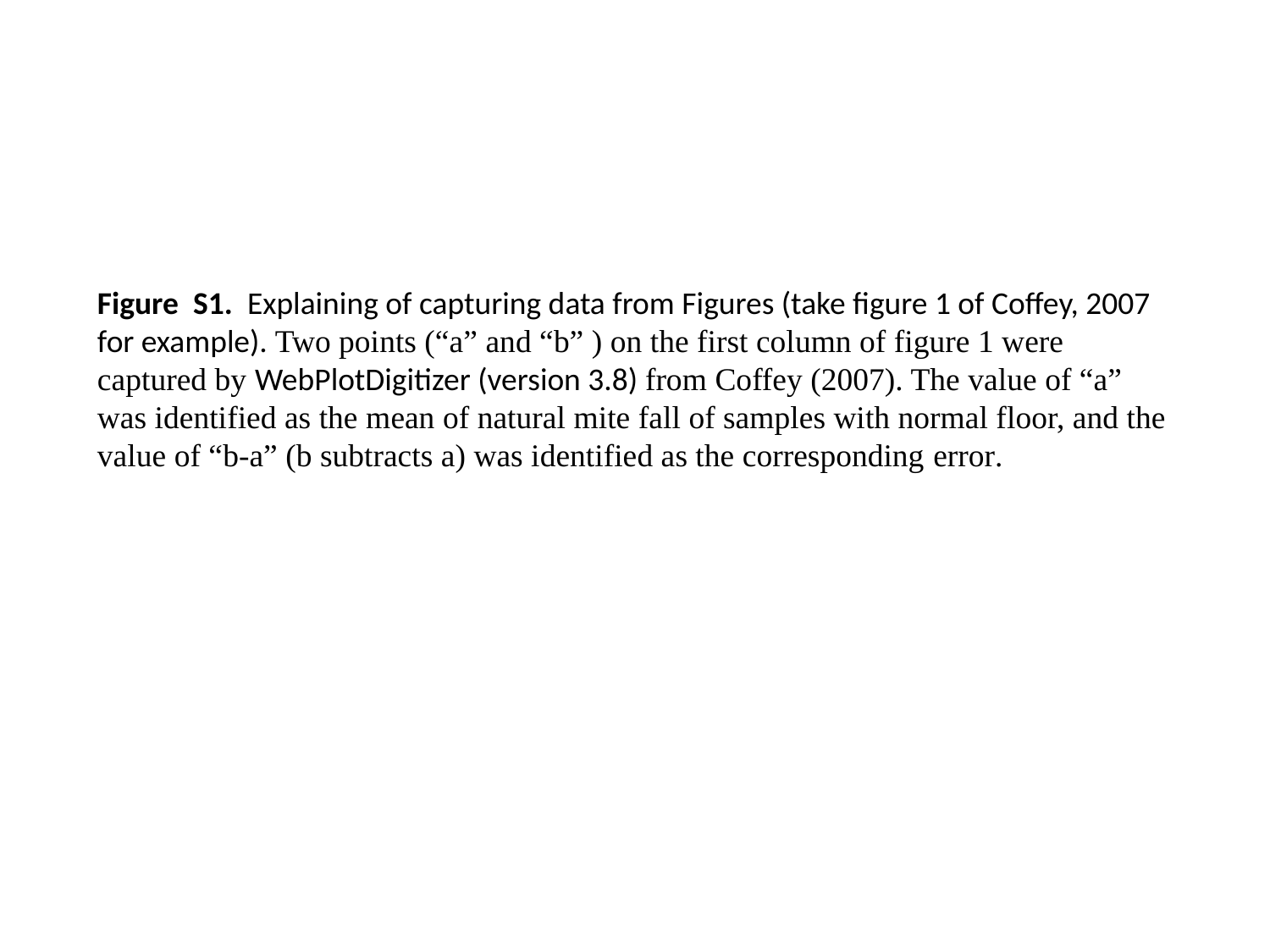

Figure  S1.  Explaining of capturing data from Figures (take figure 1 of Coffey, 2007 for example). Two points (“a” and “b” ) on the first column of figure 1 were captured by WebPlotDigitizer (version 3.8) from Coffey (2007). The value of “a” was identified as the mean of natural mite fall of samples with normal floor, and the value of “b-a” (b subtracts a) was identified as the corresponding error.